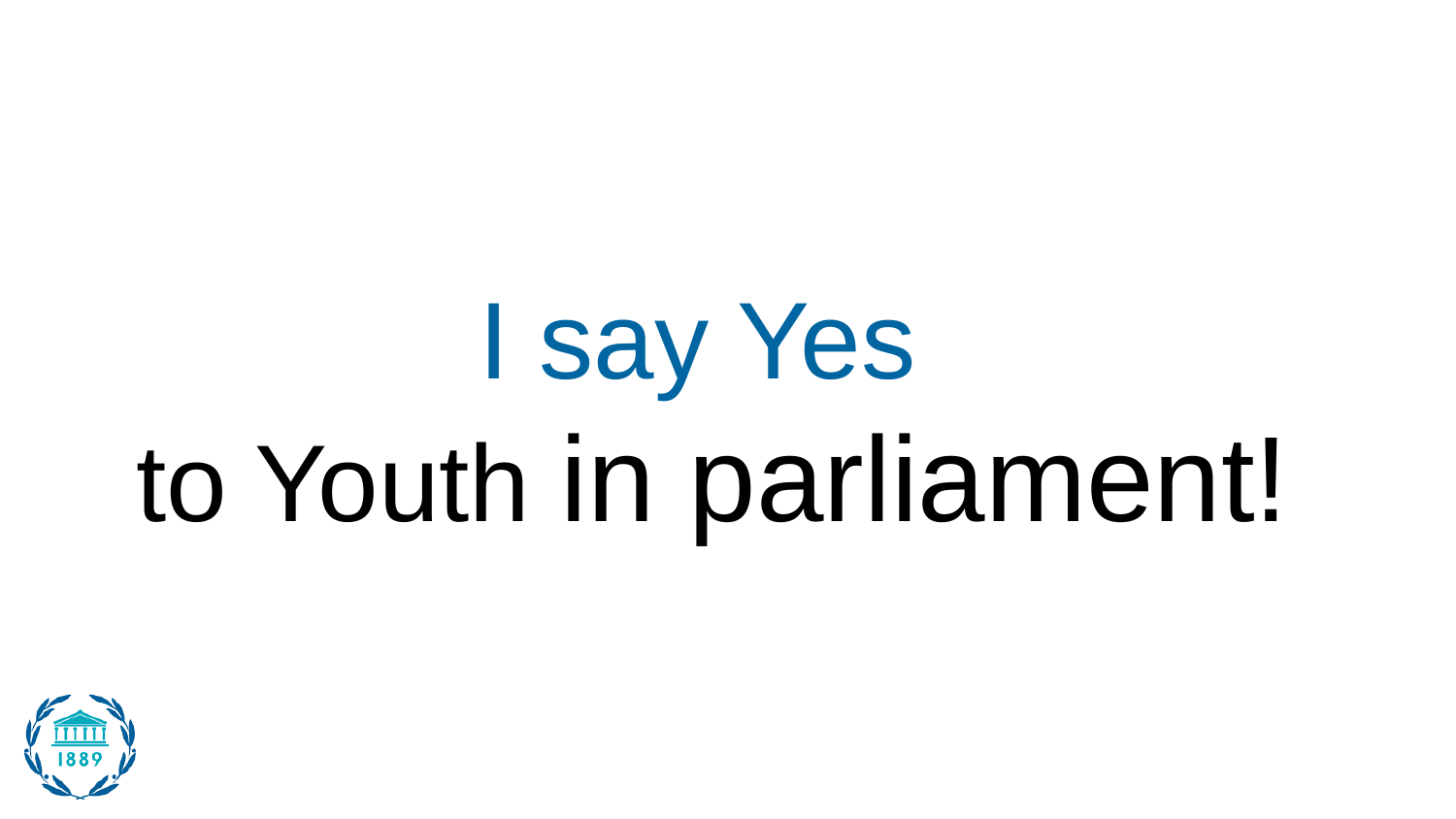

I say Yes
to Youth in parliament!